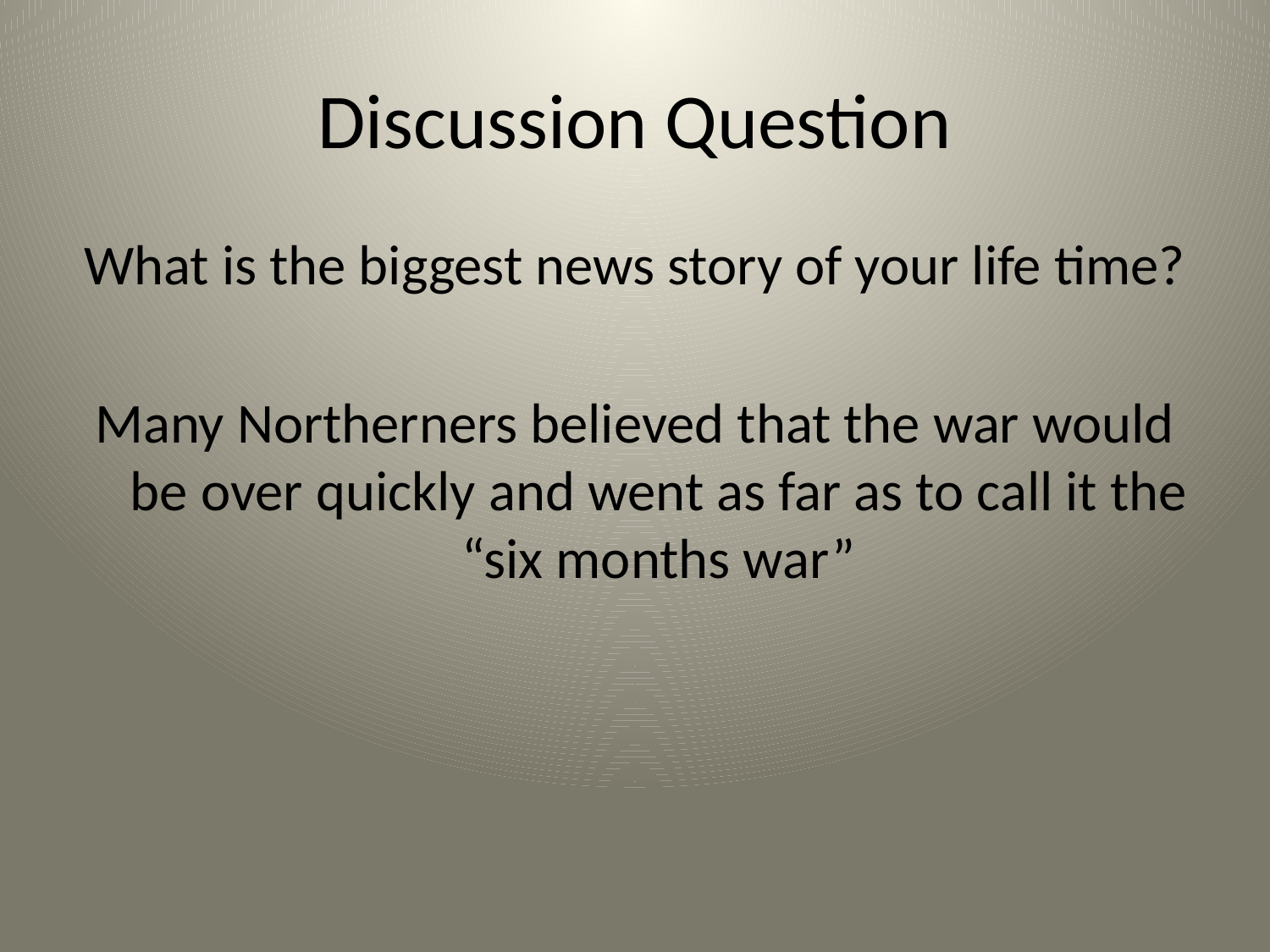

# Discussion Question
What is the biggest news story of your life time?

Many Northerners believed that the war would be over quickly and went as far as to call it the “six months war”